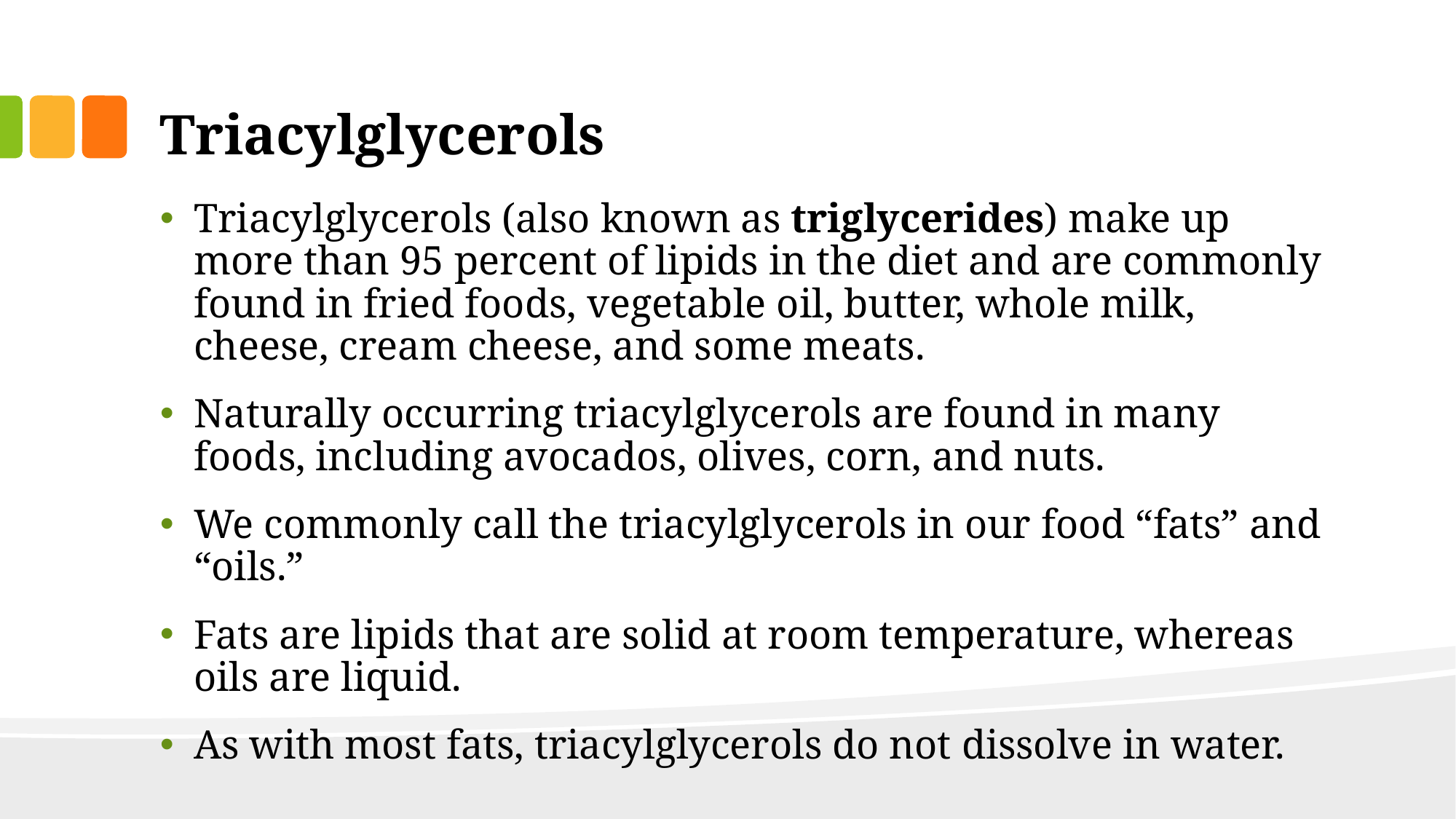

# Triacylglycerols
Triacylglycerols (also known as triglycerides) make up more than 95 percent of lipids in the diet and are commonly found in fried foods, vegetable oil, butter, whole milk, cheese, cream cheese, and some meats.
Naturally occurring triacylglycerols are found in many foods, including avocados, olives, corn, and nuts.
We commonly call the triacylglycerols in our food “fats” and “oils.”
Fats are lipids that are solid at room temperature, whereas oils are liquid.
As with most fats, triacylglycerols do not dissolve in water.